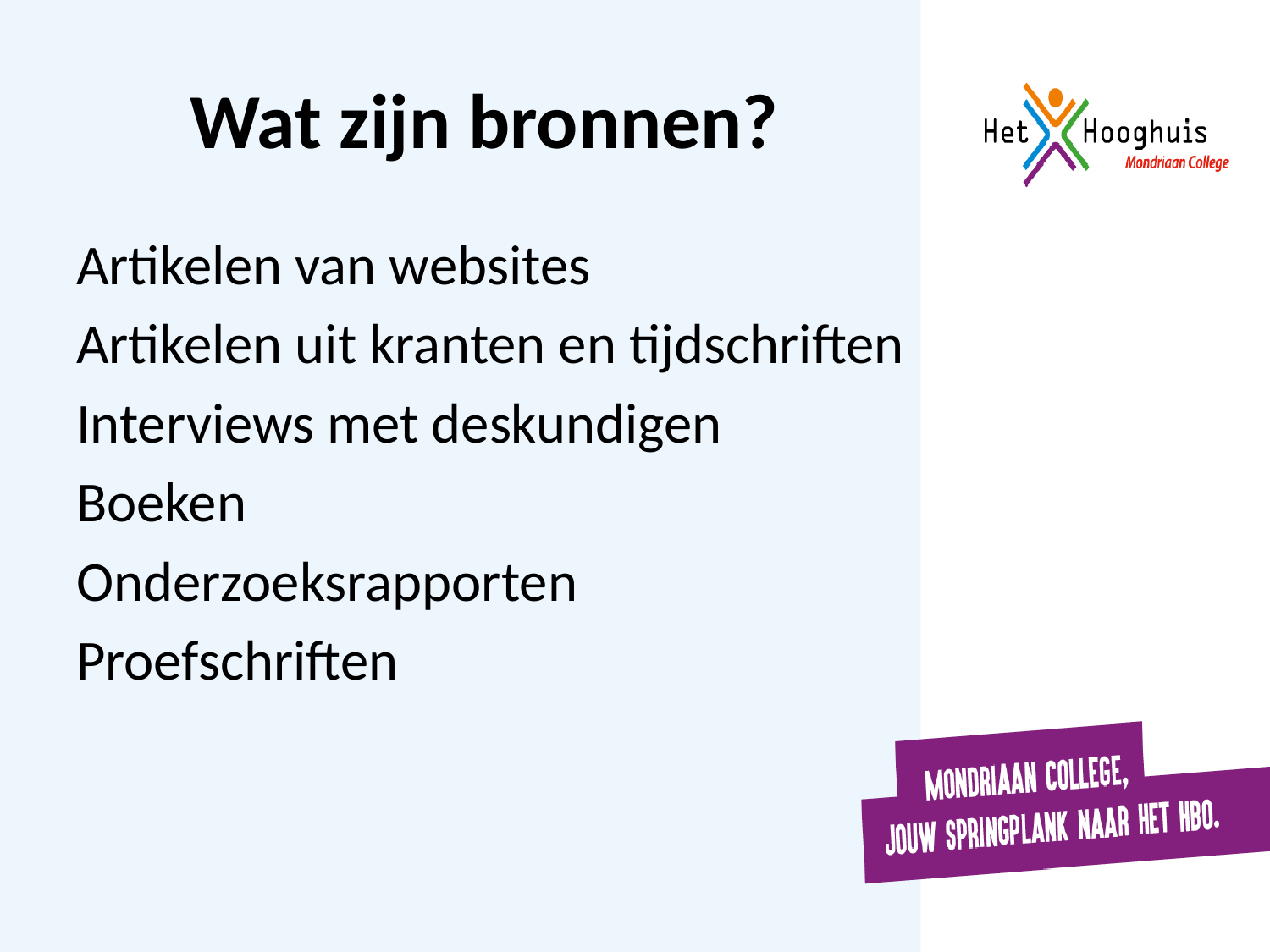

# Wat zijn bronnen?
Artikelen van websites
Artikelen uit kranten en tijdschriften
Interviews met deskundigen
Boeken
Onderzoeksrapporten
Proefschriften